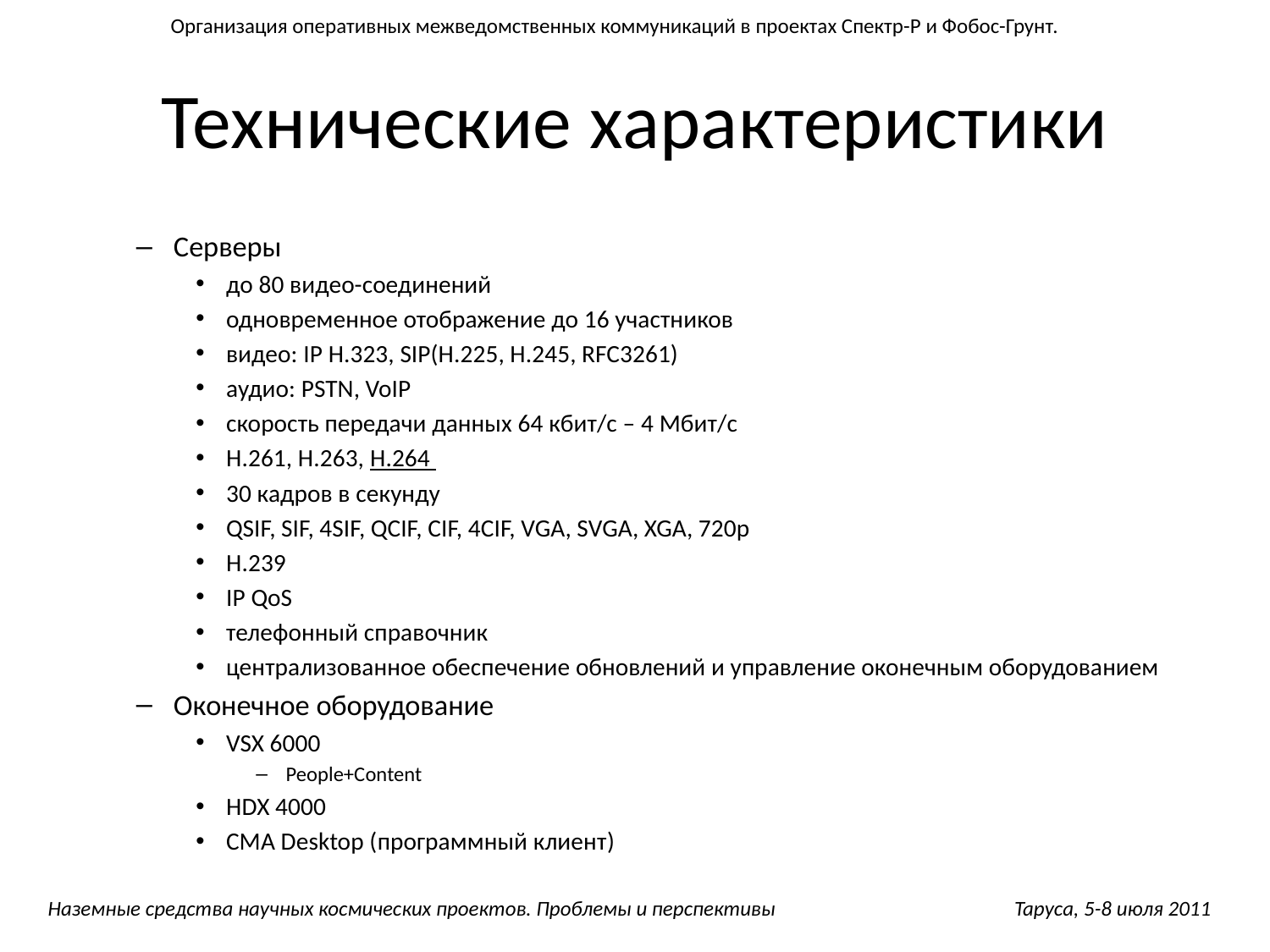

Организация оперативных межведомственных коммуникаций в проектах Спектр-Р и Фобос-Грунт.
# Технические характеристики

Серверы
до 80 видео-соединений
одновременное отображение до 16 участников
видео: IP H.323, SIP(H.225, H.245, RFC3261)
аудио: PSTN, VoIP
скорость передачи данных 64 кбит/с – 4 Мбит/с
Н.261, Н.263, Н.264
30 кадров в секунду
QSIF, SIF, 4SIF, QCIF, CIF, 4CIF, VGA, SVGA, XGA, 720p
H.239
IP QoS
телефонный справочник
централизованное обеспечение обновлений и управление оконечным оборудованием
Оконечное оборудование
VSX 6000
People+Content
HDX 4000
CMA Desktop (программный клиент)

Наземные средства научных космических проектов. Проблемы и перспективы		                Таруса, 5-8 июля 2011